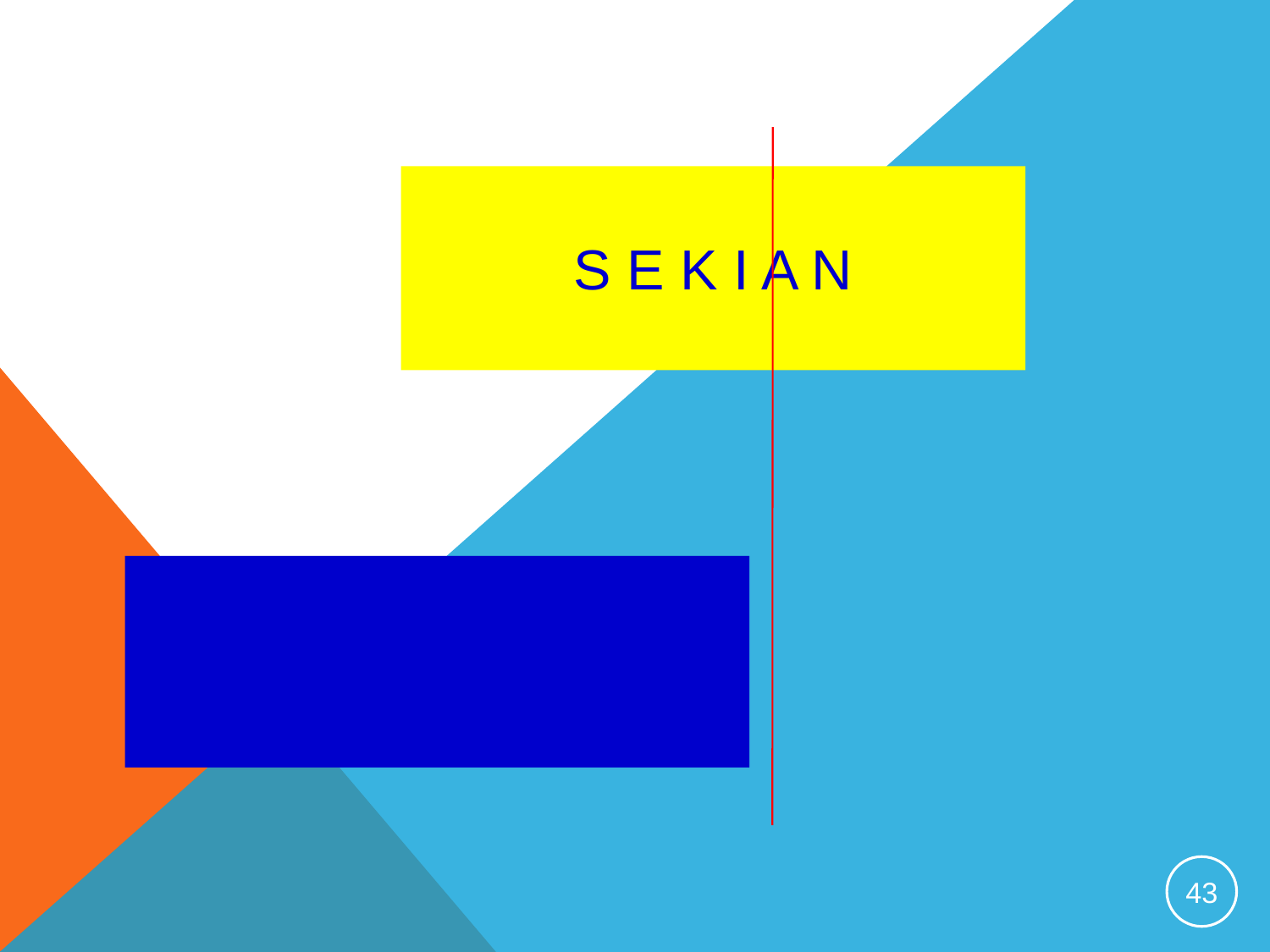

# S E K I A N
TERIMA  kasih
WASSALAM
43